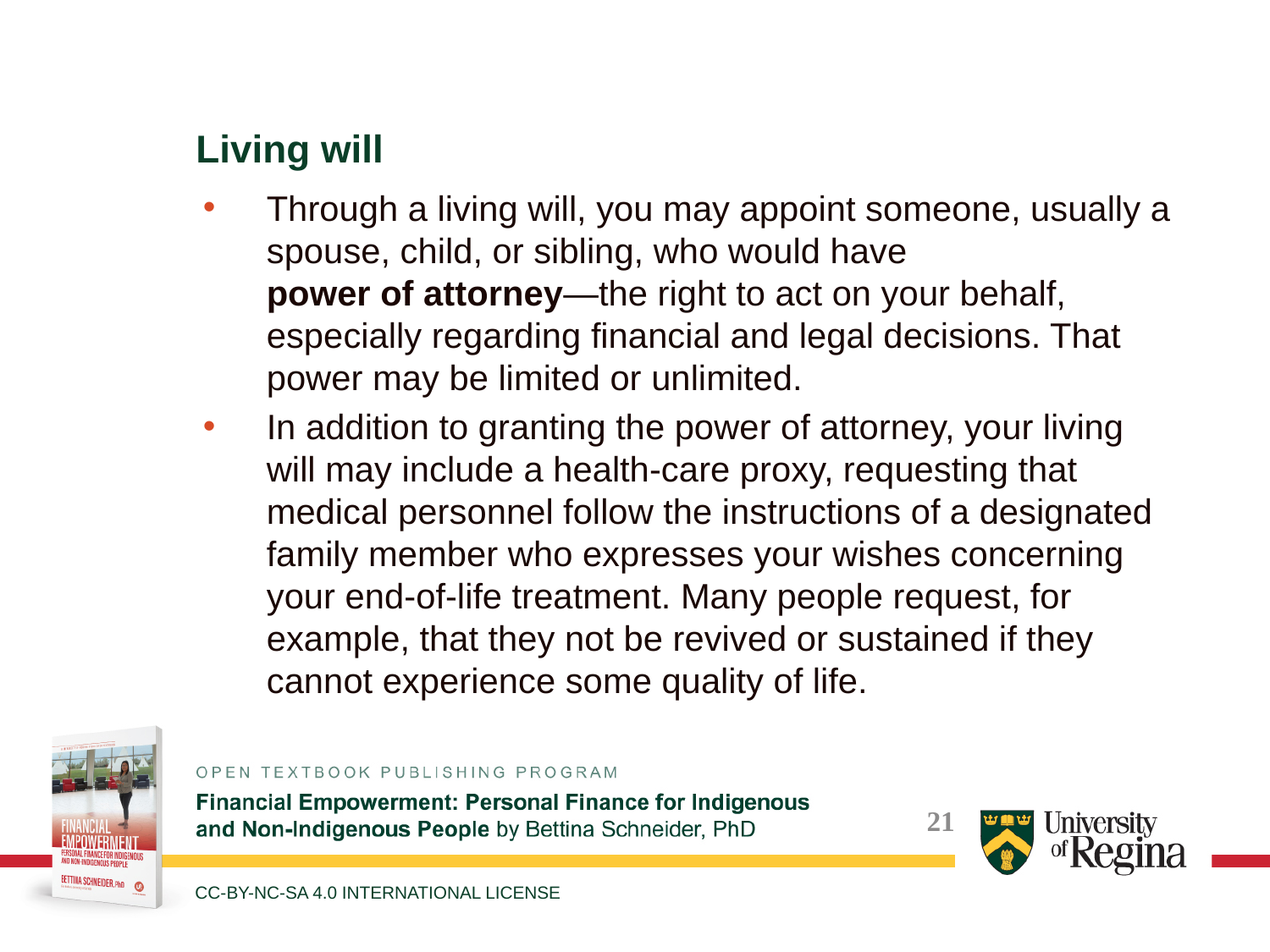

Living will
Through a living will, you may appoint someone, usually a spouse, child, or sibling, who would have power of attorney—the right to act on your behalf, especially regarding financial and legal decisions. That power may be limited or unlimited.
In addition to granting the power of attorney, your living will may include a health-care proxy, requesting that medical personnel follow the instructions of a designated family member who expresses your wishes concerning your end-of-life treatment. Many people request, for example, that they not be revived or sustained if they cannot experience some quality of life.
CC-BY-NC-SA 4.0 INTERNATIONAL LICENSE